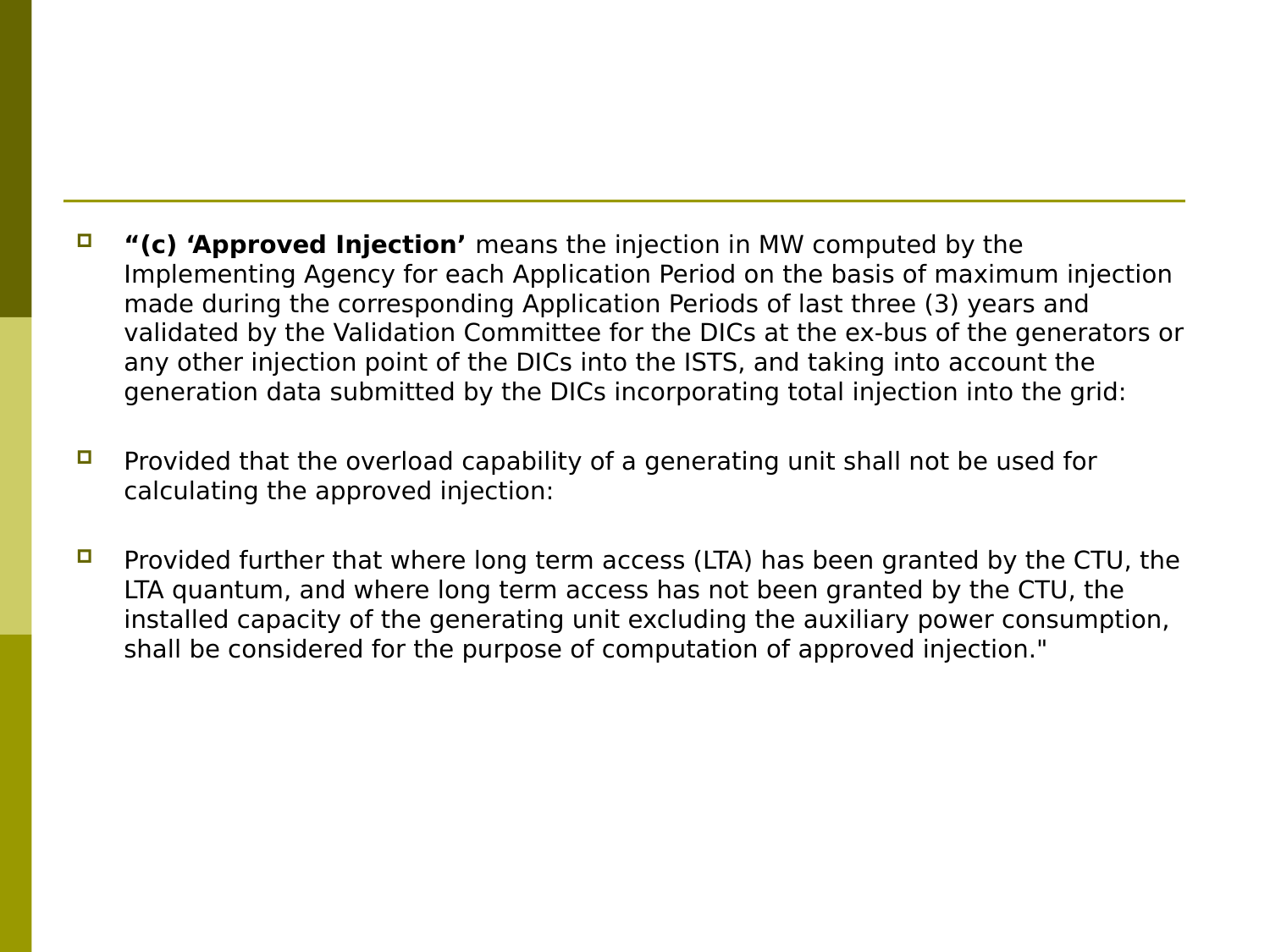

#
“(c) ‘Approved Injection’ means the injection in MW computed by the Implementing Agency for each Application Period on the basis of maximum injection made during the corresponding Application Periods of last three (3) years and validated by the Validation Committee for the DICs at the ex-bus of the generators or any other injection point of the DICs into the ISTS, and taking into account the generation data submitted by the DICs incorporating total injection into the grid:

Provided that the overload capability of a generating unit shall not be used for calculating the approved injection:

Provided further that where long term access (LTA) has been granted by the CTU, the LTA quantum, and where long term access has not been granted by the CTU, the installed capacity of the generating unit excluding the auxiliary power consumption, shall be considered for the purpose of computation of approved injection."